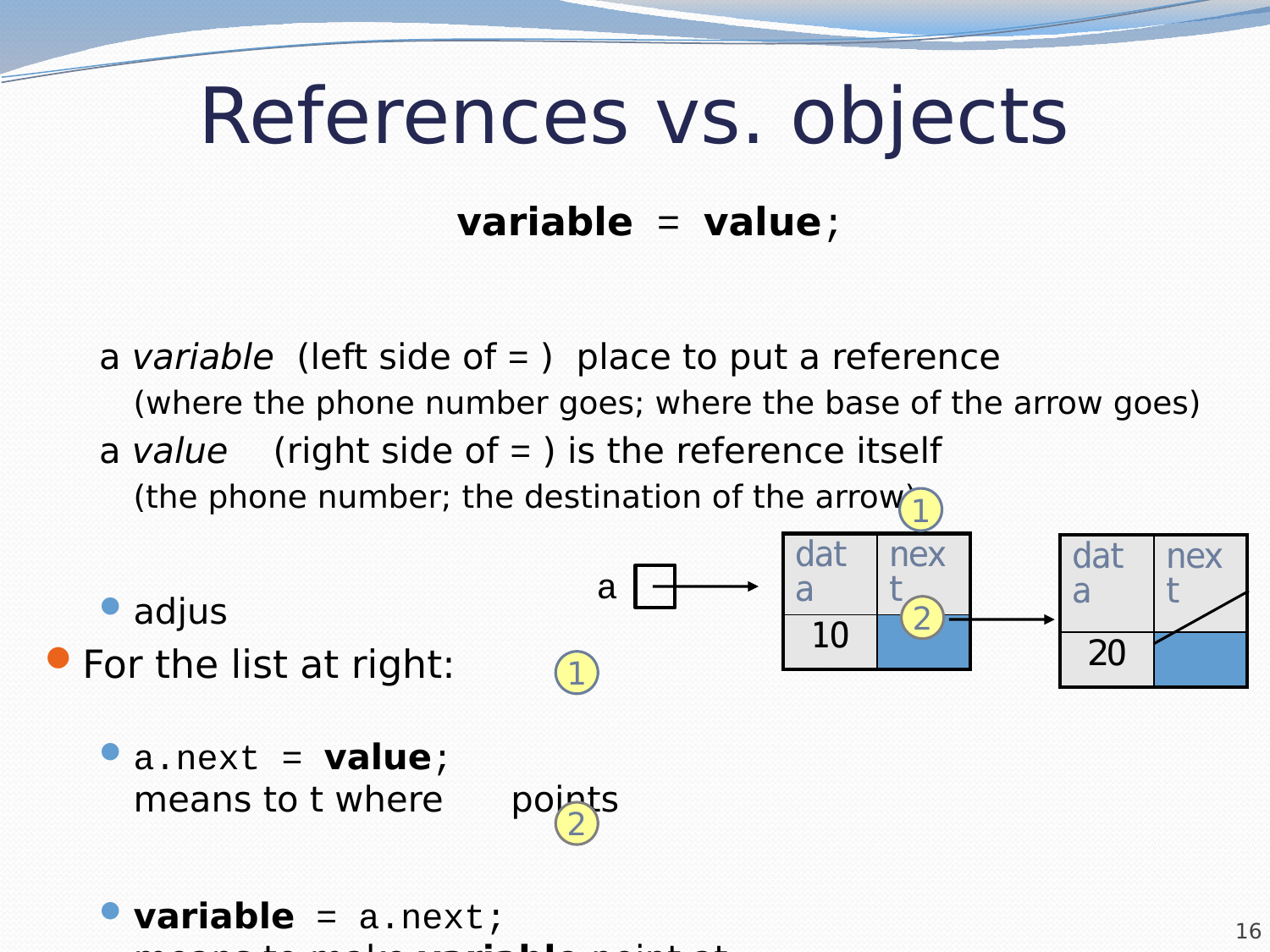

# References vs. objects
variable = value;

a variable  (left side of = )  place to put a reference
	(where the phone number goes; where the base of the arrow goes)
a value    (right side of = ) is the reference itself
	(the phone number; the destination of the arrow)

adjus
For the list at right:

a.next = value;
means to t where      points

variable = a.next;
means to make variable point at
1
| data | next |
| --- | --- |
| 10 |  |
| data | next |
| --- | --- |
| 20 |  |
a

2

1
2